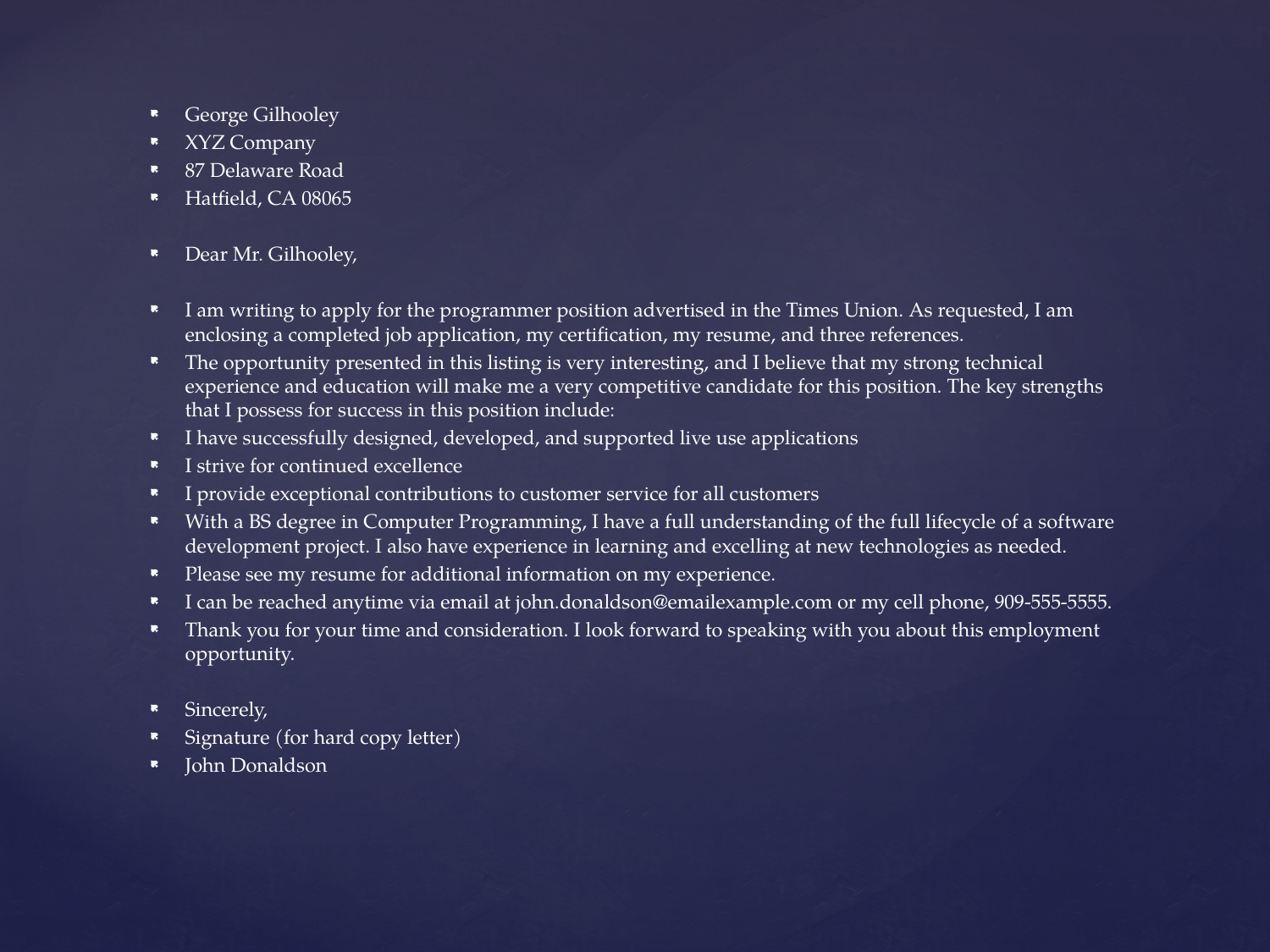

George Gilhooley
XYZ Company
87 Delaware Road
Hatfield, CA 08065

Dear Mr. Gilhooley,

I am writing to apply for the programmer position advertised in the Times Union. As requested, I am enclosing a completed job application, my certification, my resume, and three references.
The opportunity presented in this listing is very interesting, and I believe that my strong technical experience and education will make me a very competitive candidate for this position. The key strengths that I possess for success in this position include:
I have successfully designed, developed, and supported live use applications
I strive for continued excellence
I provide exceptional contributions to customer service for all customers
With a BS degree in Computer Programming, I have a full understanding of the full lifecycle of a software development project. I also have experience in learning and excelling at new technologies as needed.
Please see my resume for additional information on my experience.
I can be reached anytime via email at john.donaldson@emailexample.com or my cell phone, 909-555-5555.
Thank you for your time and consideration. I look forward to speaking with you about this employment opportunity.

Sincerely,
Signature (for hard copy letter)
John Donaldson

#